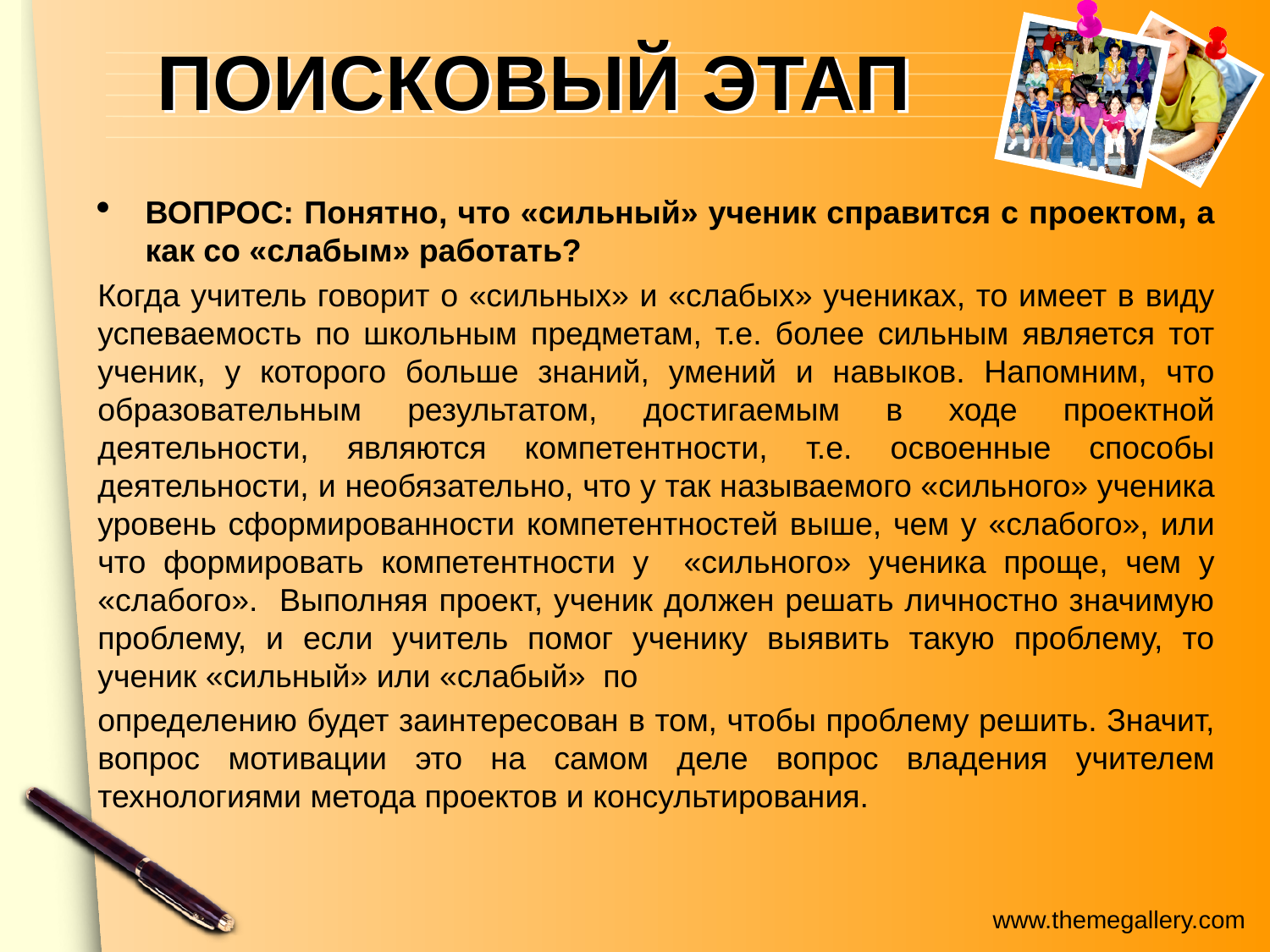

# ПОИСКОВЫЙ ЭТАП
ВОПРОС: Понятно, что «сильный» ученик справится с проектом, а как со «слабым» работать?
Когда учитель говорит о «сильных» и «слабых» учениках, то имеет в виду успеваемость по школьным предметам, т.е. более сильным является тот ученик, у которого больше знаний, умений и навыков. Напомним, что образовательным результатом, достигаемым в ходе проектной деятельности, являются компетентности, т.е. освоенные способы деятельности, и необязательно, что у так называемого «сильного» ученика уровень сформированности компетентностей выше, чем у «слабого», или что формировать компетентности у  «сильного» ученика проще, чем у «слабого».  Выполняя проект, ученик должен решать личностно значимую проблему, и если учитель помог ученику выявить такую проблему, то ученик «сильный» или «слабый»  по
определению будет заинтересован в том, чтобы проблему решить. Значит, вопрос мотивации это на самом деле вопрос владения учителем технологиями метода проектов и консультирования.